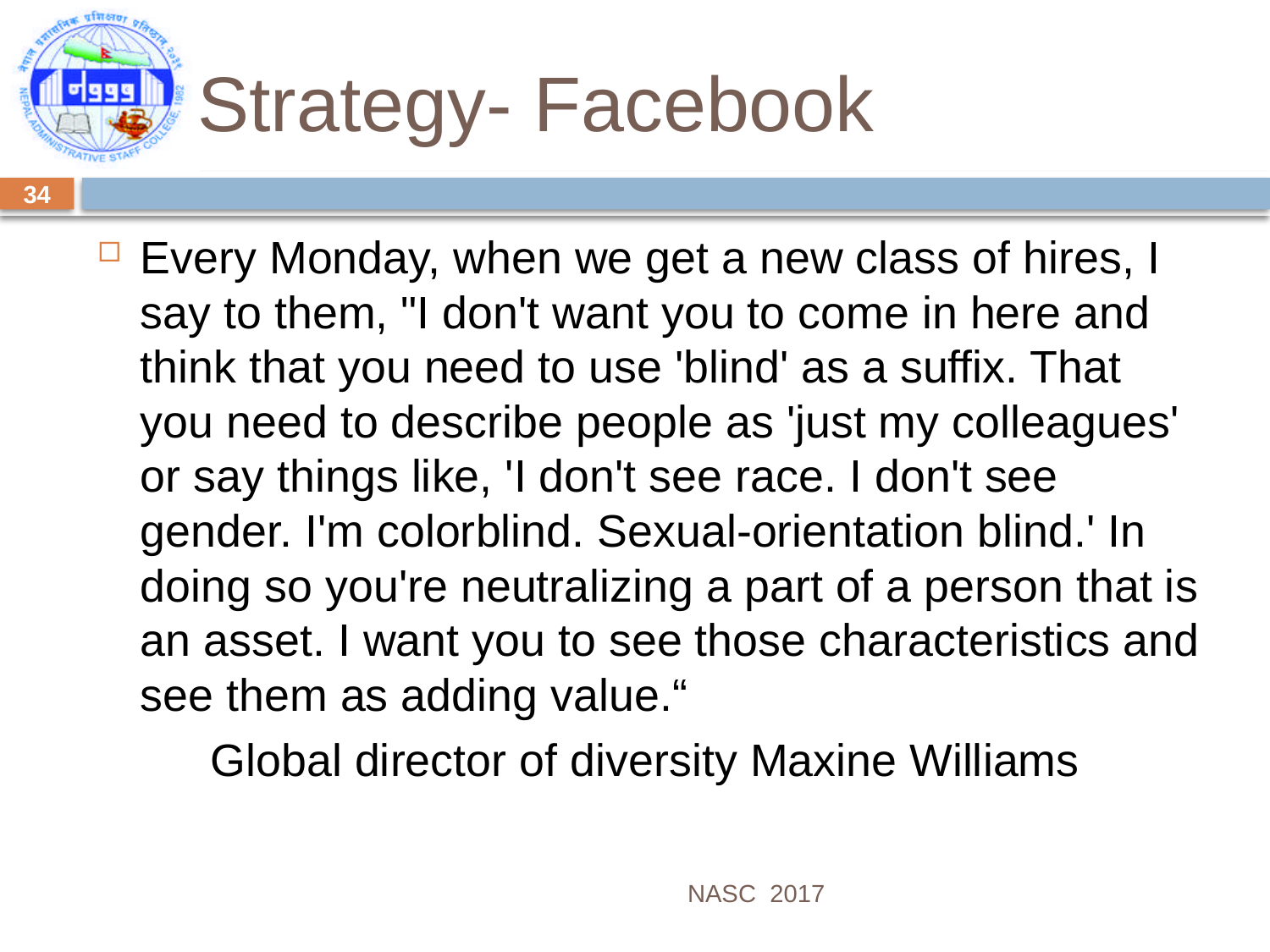

# Strategy- Facebook
34
Every Monday, when we get a new class of hires, I say to them, "I don't want you to come in here and think that you need to use 'blind' as a suffix. That you need to describe people as 'just my colleagues' or say things like, 'I don't see race. I don't see gender. I'm colorblind. Sexual-orientation blind.' In doing so you're neutralizing a part of a person that is an asset. I want you to see those characteristics and see them as adding value.“
		Global director of diversity Maxine Williams
NASC  2017